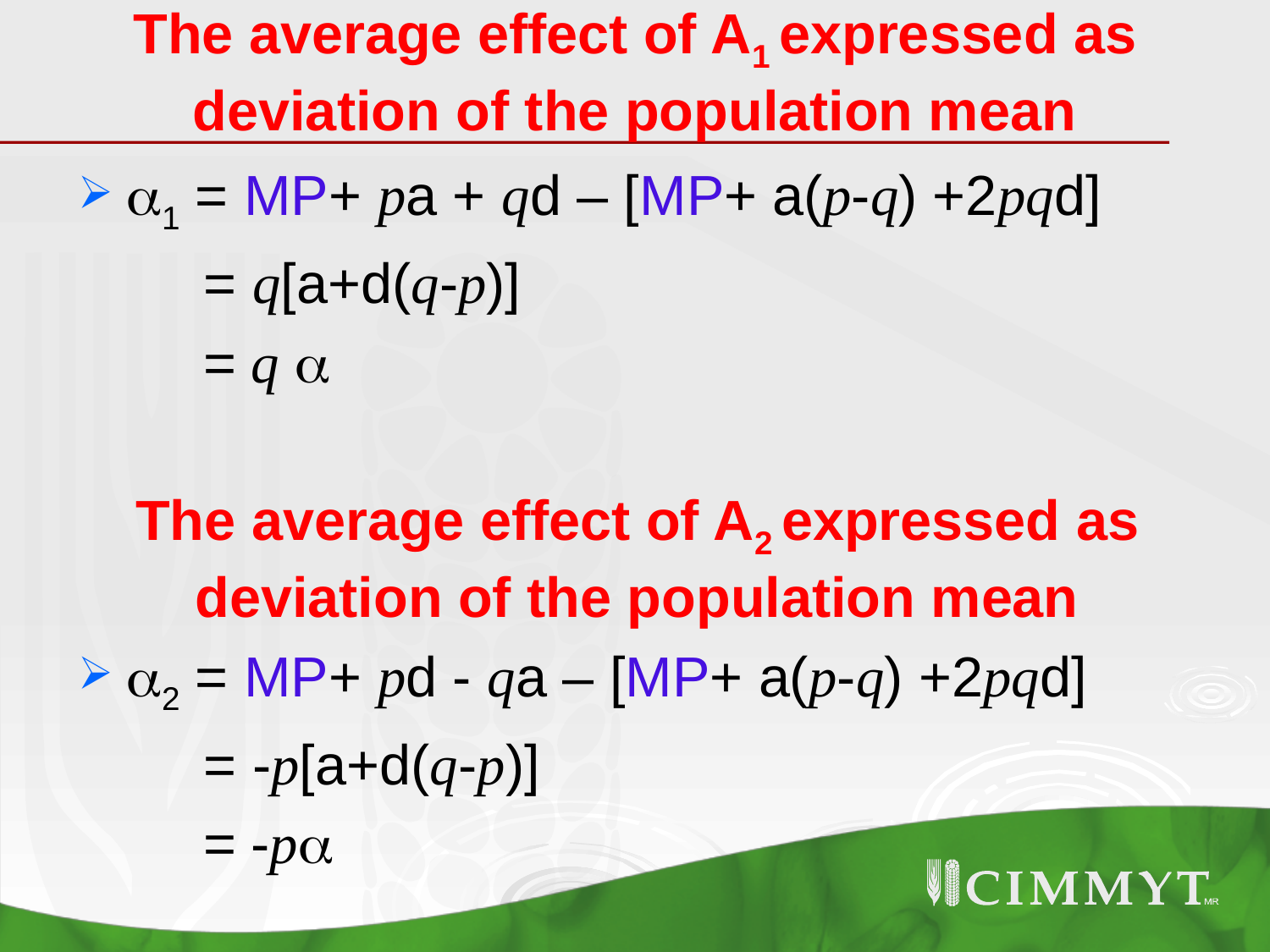

# The average effect of A1 expressed as deviation of the population mean
α1 = MP+ pa + qd – [MP+ a(p-q) +2pqd]
        = q[a+d(q-p)]
        = q α

The average effect of A2 expressed as deviation of the population mean
α2 = MP+ pd - qa – [MP+ a(p-q) +2pqd]
        = -p[a+d(q-p)]
        = -pα